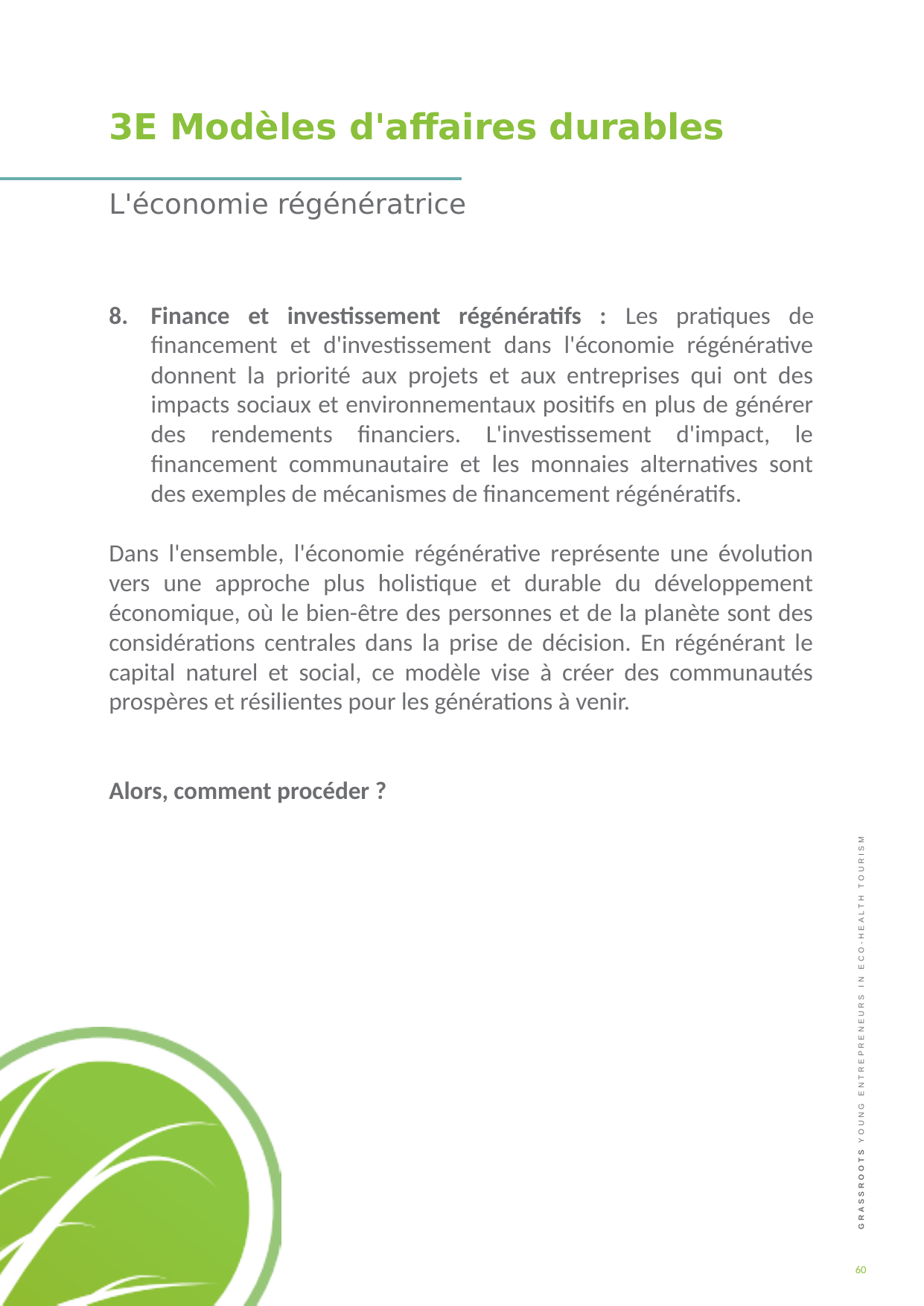

3E Modèles d'affaires durables
L'économie régénératrice
Finance et investissement régénératifs : Les pratiques de financement et d'investissement dans l'économie régénérative donnent la priorité aux projets et aux entreprises qui ont des impacts sociaux et environnementaux positifs en plus de générer des rendements financiers. L'investissement d'impact, le financement communautaire et les monnaies alternatives sont des exemples de mécanismes de financement régénératifs.

Dans l'ensemble, l'économie régénérative représente une évolution vers une approche plus holistique et durable du développement économique, où le bien-être des personnes et de la planète sont des considérations centrales dans la prise de décision. En régénérant le capital naturel et social, ce modèle vise à créer des communautés prospères et résilientes pour les générations à venir.

Alors, comment procéder ?

60